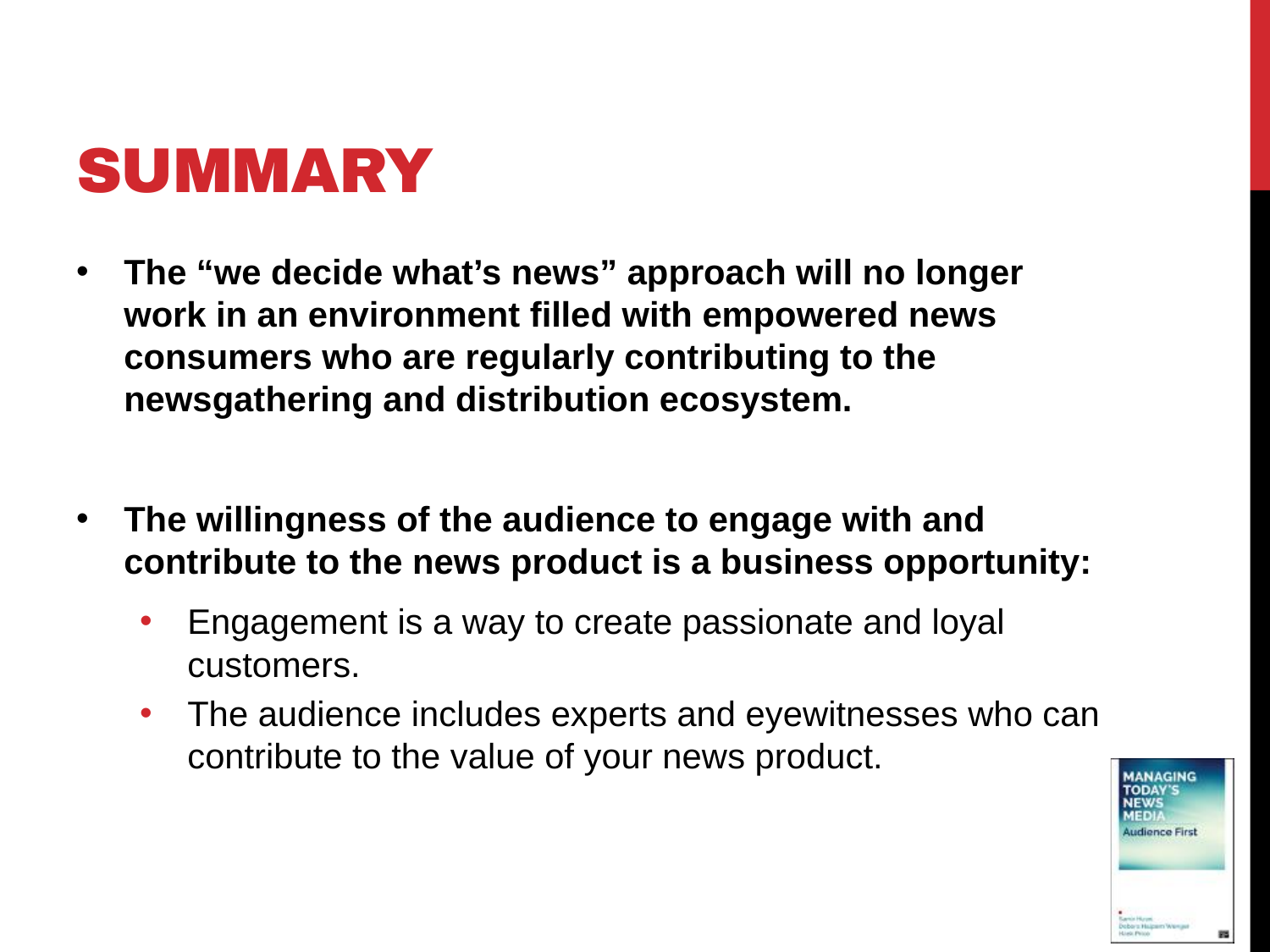

# Summary
The “we decide what’s news” approach will no longer work in an environment filled with empowered news consumers who are regularly contributing to the newsgathering and distribution ecosystem.

The willingness of the audience to engage with and contribute to the news product is a business opportunity:
Engagement is a way to create passionate and loyal customers.
The audience includes experts and eyewitnesses who can contribute to the value of your news product.